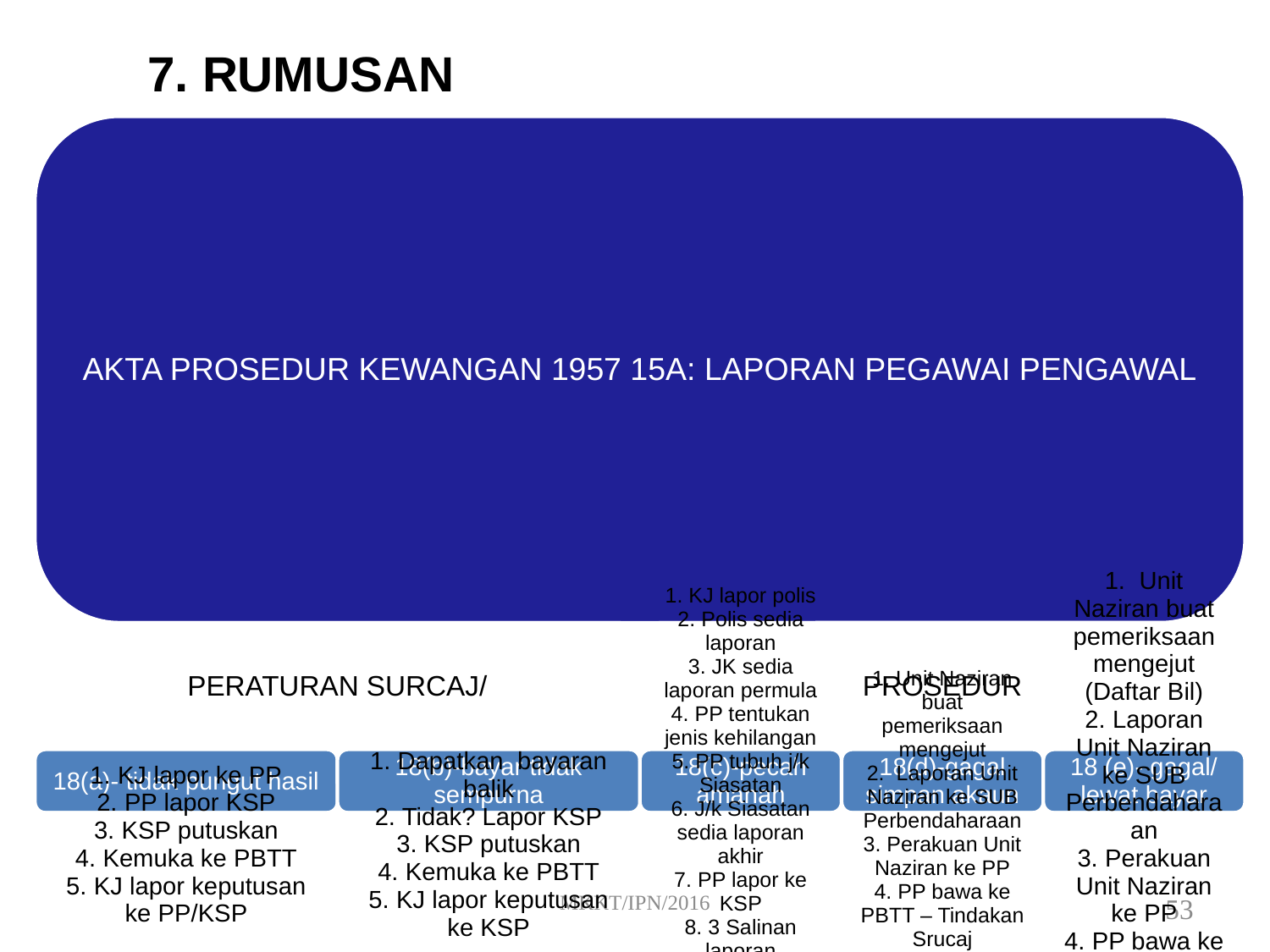

7. RUMUSAN
AKTA PROSEDUR KEWANGAN 1957 15A: LAPORAN PEGAWAI PENGAWAL
PERATURAN SURCAJ/
18(a)- tidak pungut hasil
PROSEDUR
1. KJ lapor ke PP
2. PP lapor KSP
3. KSP putuskan
4. Kemuka ke PBTT
2. Tidak? Lapor KSP
3. KSP putuskan
4. Kemuka ke PBTT
1. KJ lapor polis
2. Polis sedia laporan
4. PP tentukan jenis kehilangan
1. Unit Naziran buat pemeriksaan mengejut
3. Perakuan Unit Naziran ke PP
4. PP bawa ke PBTT – Tindakan Srucaj
1.  Unit Naziran buat pemeriksaan mengejut (Daftar Bil)
3. Perakuan Unit Naziran ke PP
MKKT/IPN/2016
53